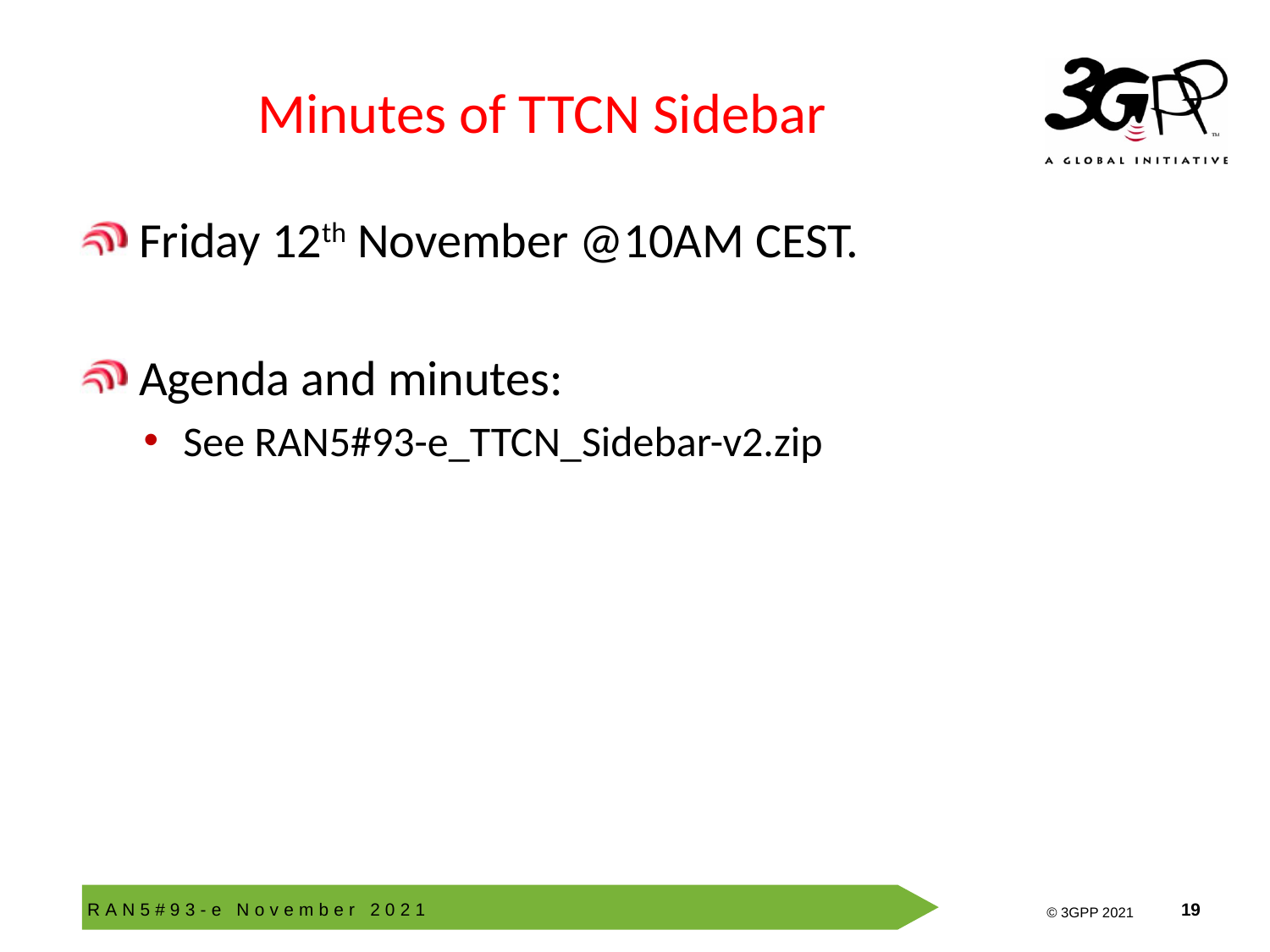

# Minutes of TTCN Sidebar
 Friday 12th November @10AM CEST.

 Agenda and minutes:
See RAN5#93-e_TTCN_Sidebar-v2.zip